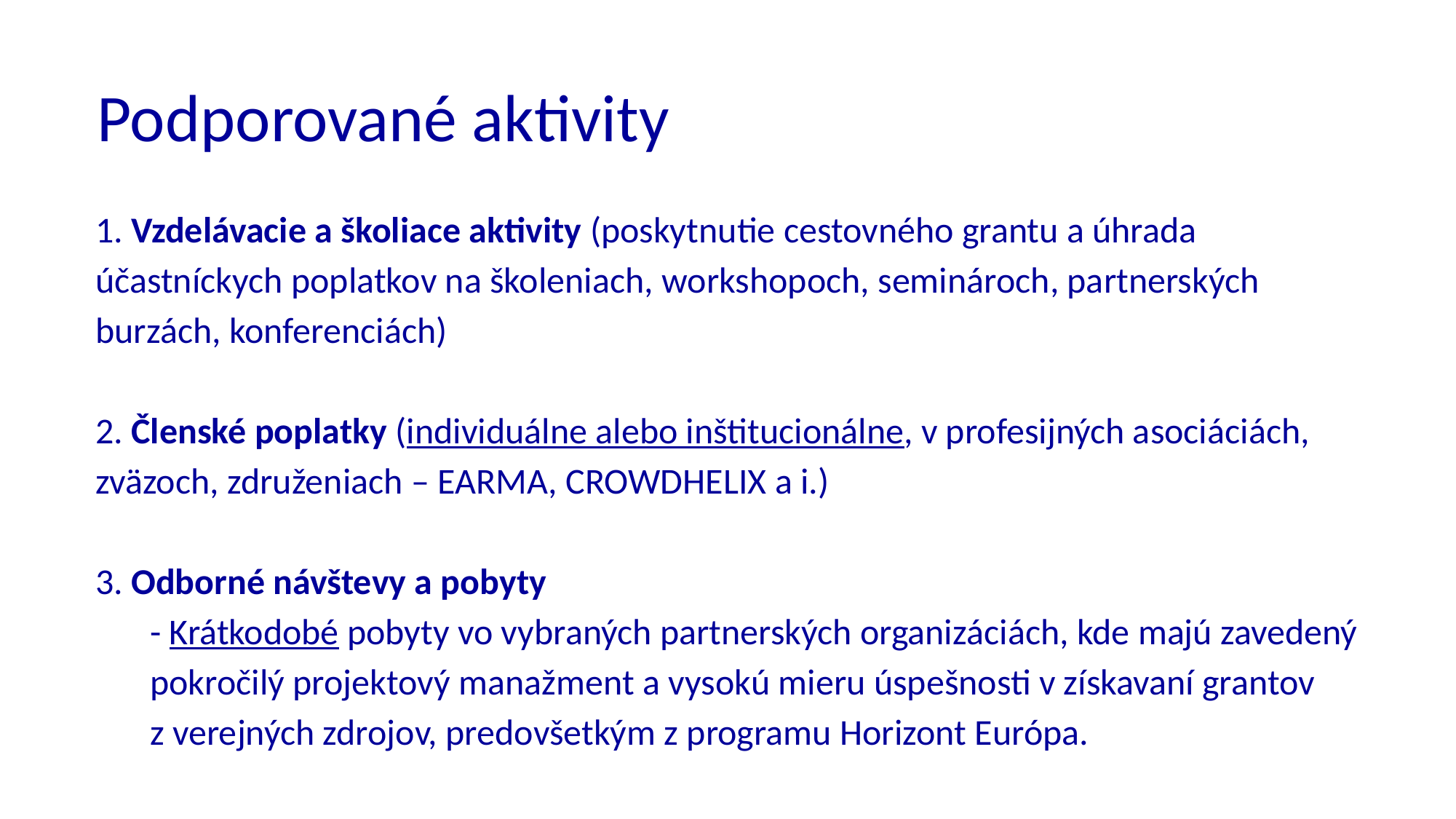

Podporované aktivity
# 1. Vzdelávacie a školiace aktivity (poskytnutie cestovného grantu a úhrada účastníckych poplatkov na školeniach, workshopoch, seminároch, partnerských burzách, konferenciách) 2. Členské poplatky (individuálne alebo inštitucionálne, v profesijných asociáciách, zväzoch, združeniach – EARMA, CROWDHELIX a i.) 3. Odborné návštevy a pobyty - Krátkodobé pobyty vo vybraných partnerských organizáciách, kde majú zavedený 	pokročilý projektový manažment a vysokú mieru úspešnosti v získavaní grantov z verejných zdrojov, predovšetkým z programu Horizont Európa.